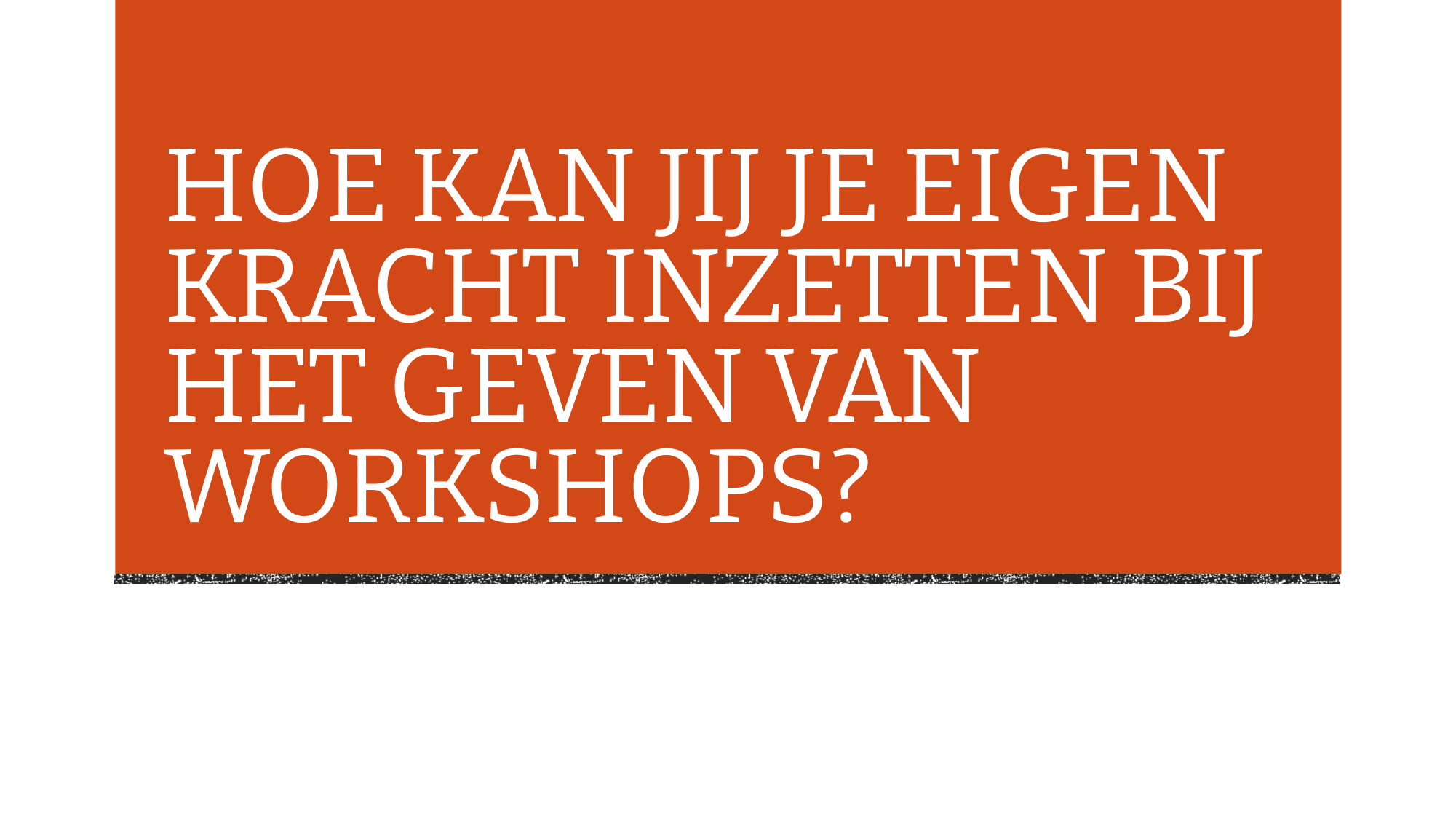

# Hoe kan jij je eigen kracht inzetten bij het geven van workshops?